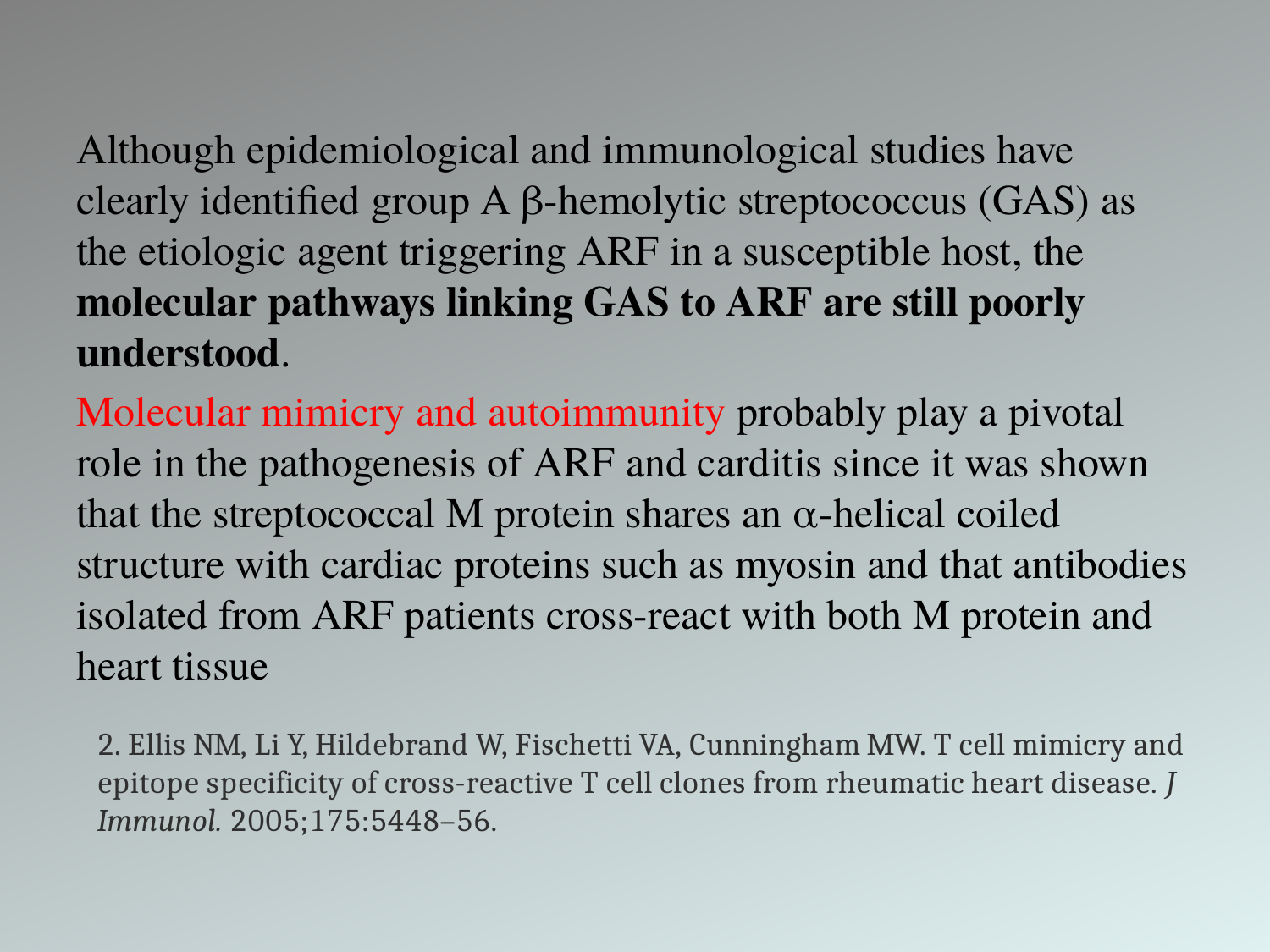

#
Although epidemiological and immunological studies have clearly identified group A β-hemolytic streptococcus (GAS) as the etiologic agent triggering ARF in a susceptible host, the molecular pathways linking GAS to ARF are still poorly understood.
Molecular mimicry and autoimmunity probably play a pivotal role in the pathogenesis of ARF and carditis since it was shown that the streptococcal M protein shares an α-helical coiled structure with cardiac proteins such as myosin and that antibodies isolated from ARF patients cross-react with both M protein and heart tissue
2. Ellis NM, Li Y, Hildebrand W, Fischetti VA, Cunningham MW. T cell mimicry and epitope specificity of cross-reactive T cell clones from rheumatic heart disease. J Immunol. 2005;175:5448–56.